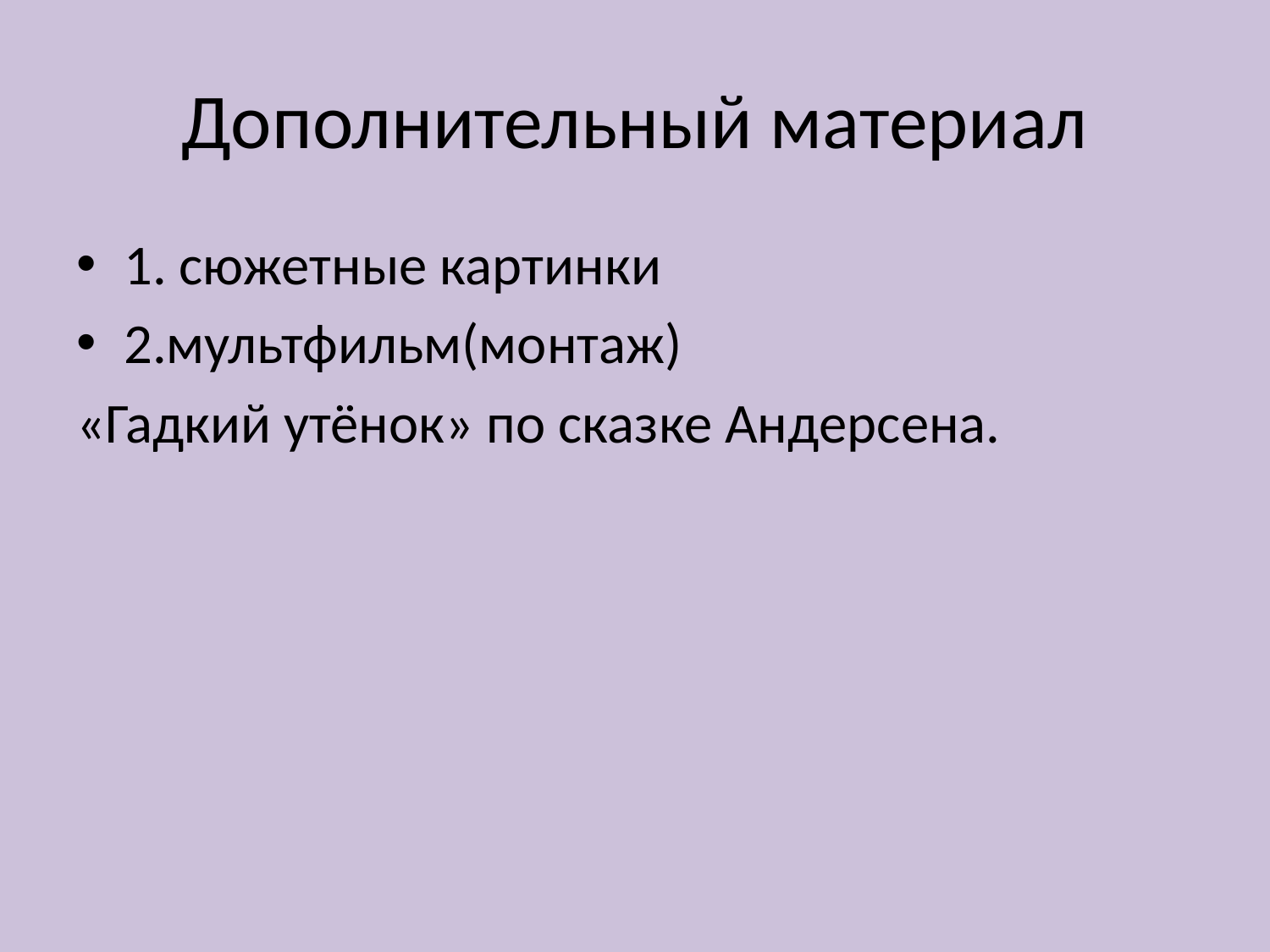

# Дополнительный материал
1. сюжетные картинки
2.мультфильм(монтаж)
«Гадкий утёнок» по сказке Андерсена.